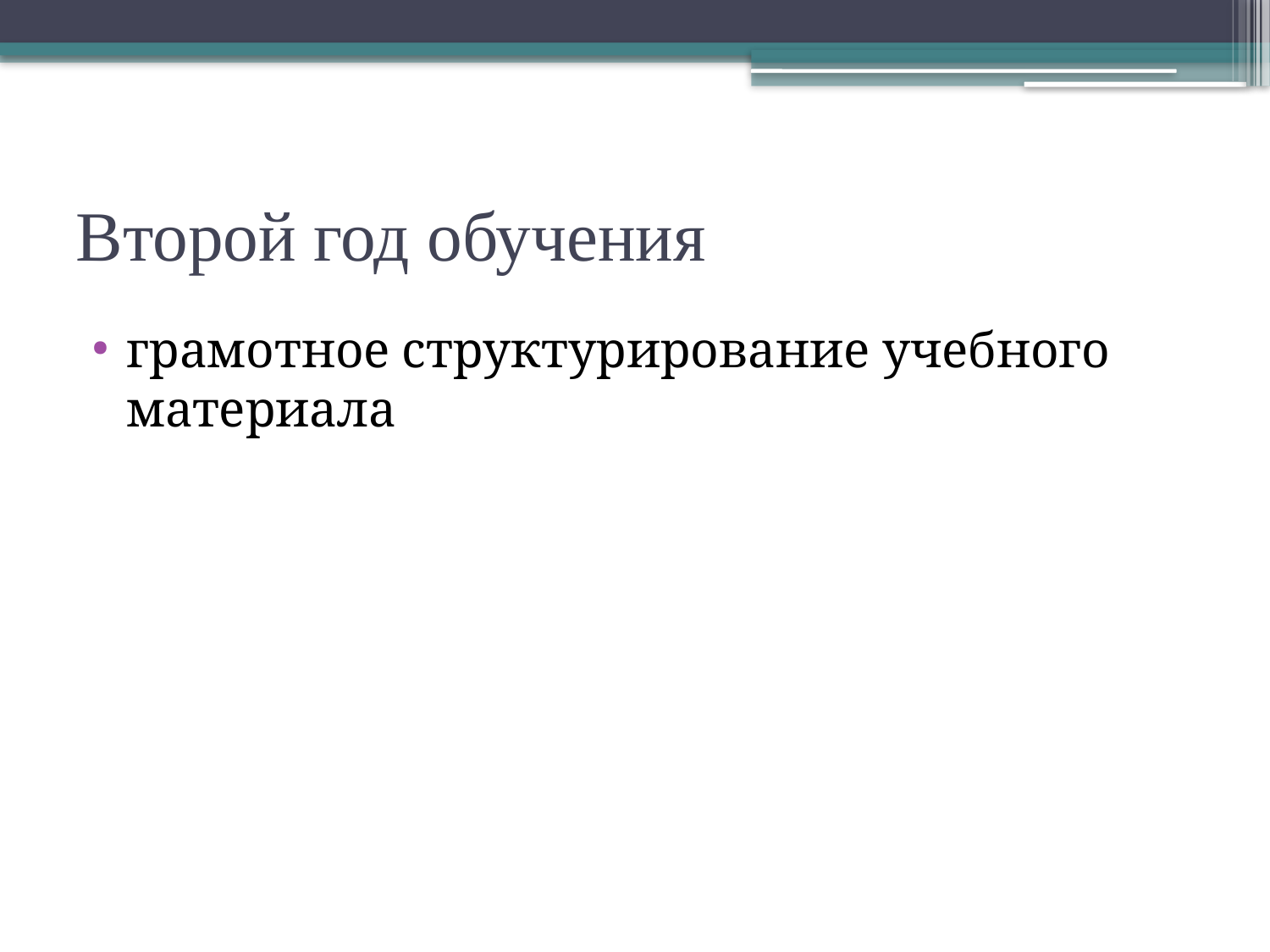

# Второй год обучения
грамотное структурирование учебного материала